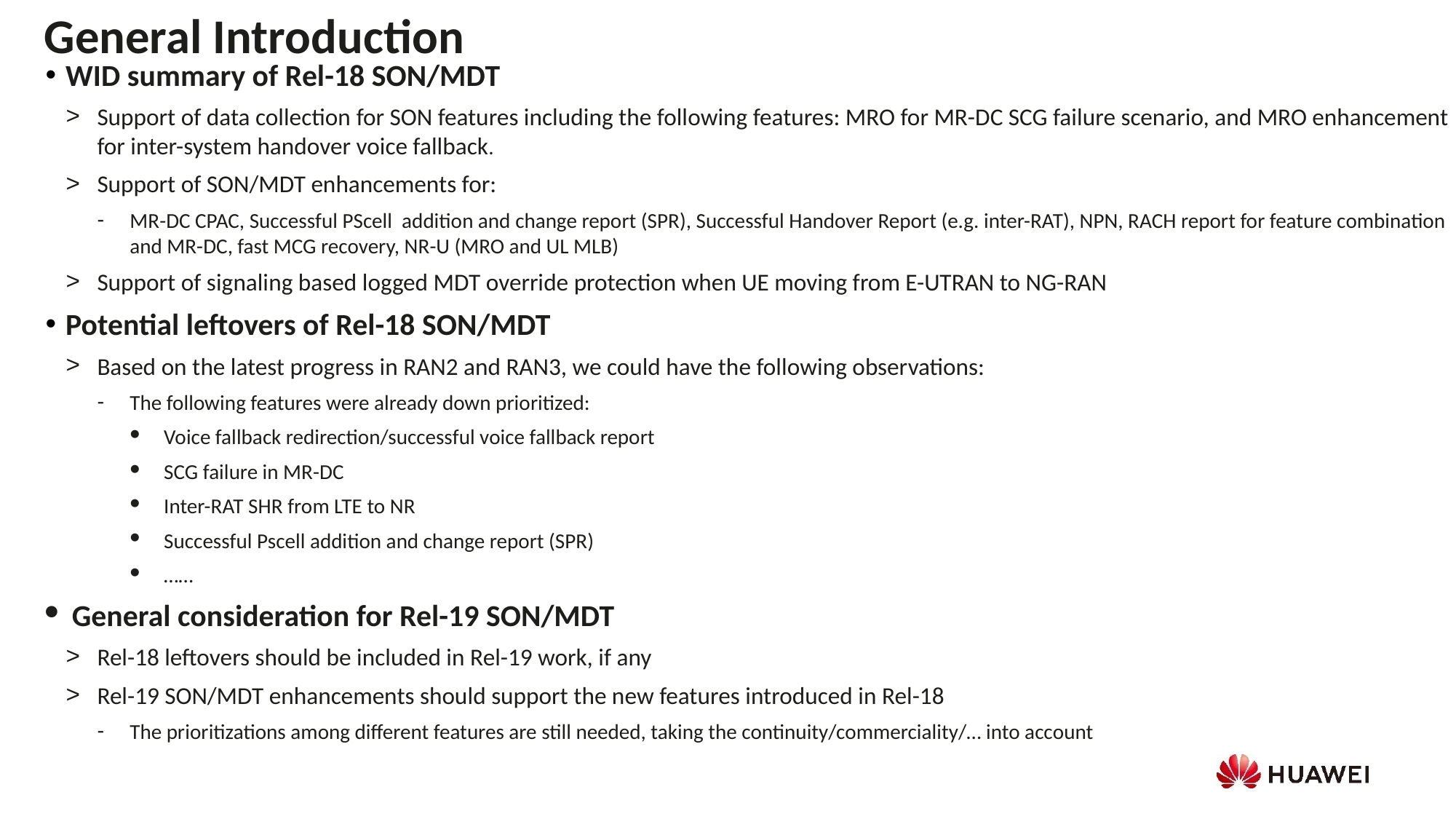

General Introduction

WID summary of Rel-18 SON/MDT
Support of data collection for SON features including the following features: MRO for MR-DC SCG failure scenario, and MRO enhancement for inter-system handover voice fallback.
Support of SON/MDT enhancements for:
MR-DC CPAC, Successful PScell  addition and change report (SPR), Successful Handover Report (e.g. inter-RAT), NPN, RACH report for feature combination and MR-DC, fast MCG recovery, NR-U (MRO and UL MLB)
Support of signaling based logged MDT override protection when UE moving from E-UTRAN to NG-RAN
Potential leftovers of Rel-18 SON/MDT
Based on the latest progress in RAN2 and RAN3, we could have the following observations:
The following features were already down prioritized:
Voice fallback redirection/successful voice fallback report
SCG failure in MR-DC
Inter-RAT SHR from LTE to NR
Successful Pscell addition and change report (SPR)
……
General consideration for Rel-19 SON/MDT
Rel-18 leftovers should be included in Rel-19 work, if any
Rel-19 SON/MDT enhancements should support the new features introduced in Rel-18
The prioritizations among different features are still needed, taking the continuity/commerciality/… into account